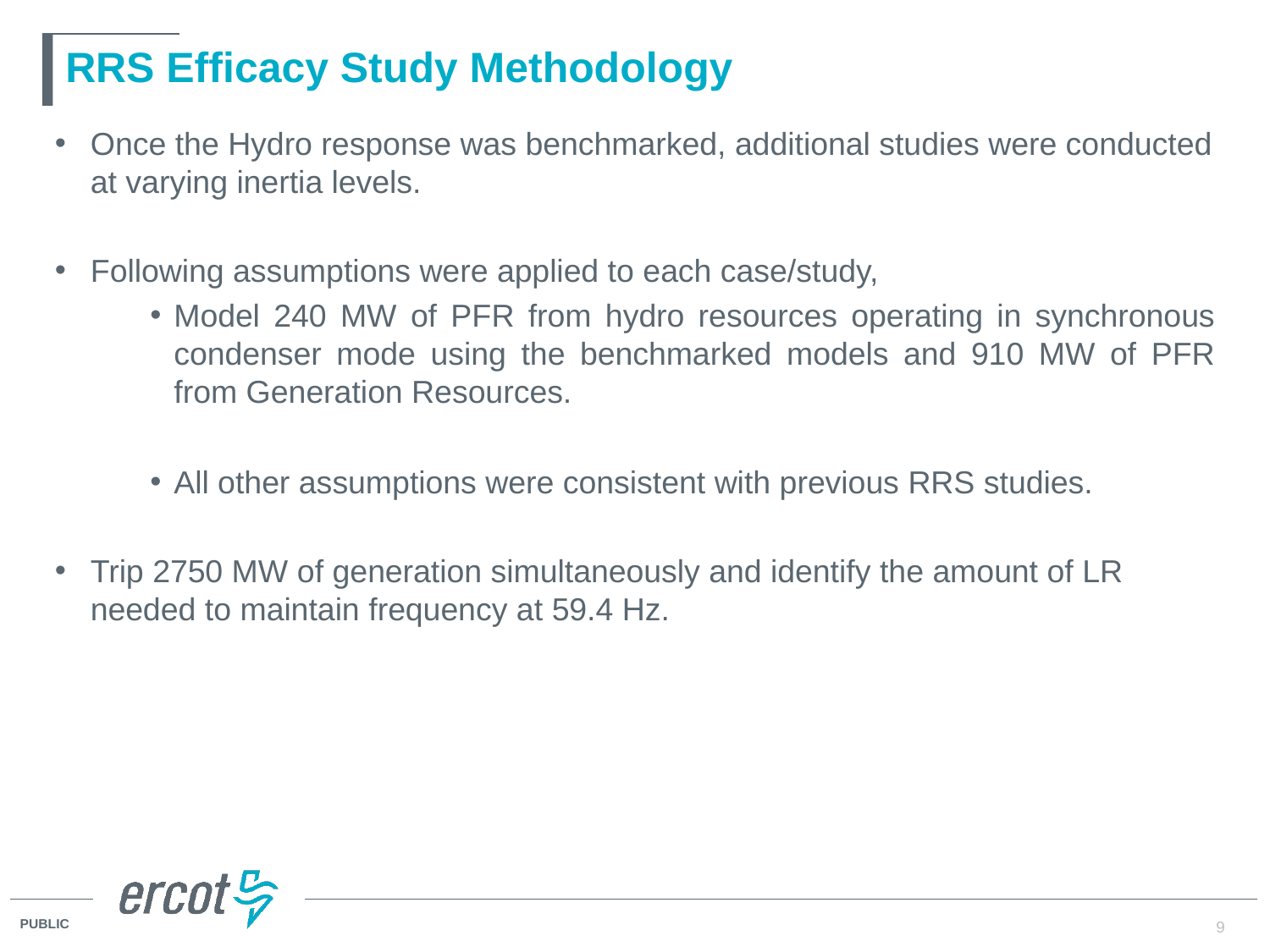

# RRS Efficacy Study Methodology
Once the Hydro response was benchmarked, additional studies were conducted at varying inertia levels.

Following assumptions were applied to each case/study,
Model 240 MW of PFR from hydro resources operating in synchronous condenser mode using the benchmarked models and 910 MW of PFR from Generation Resources.

All other assumptions were consistent with previous RRS studies.

Trip 2750 MW of generation simultaneously and identify the amount of LR needed to maintain frequency at 59.4 Hz.